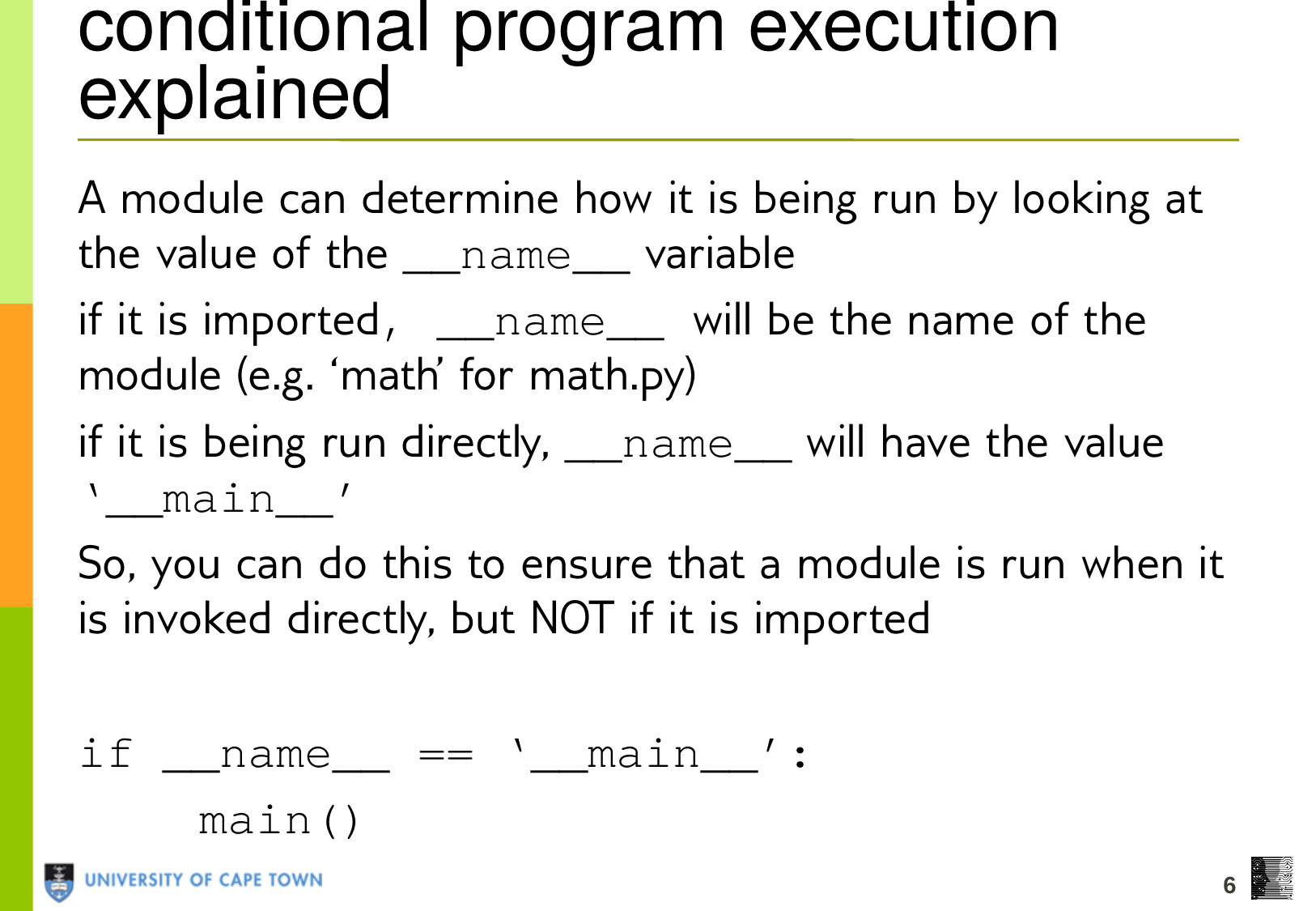

# conditional program execution explained
A module can determine how it is being run by looking at the value of the __name__ variable
if it is imported, __name__ will be the name of the module (e.g. ‘math’ for math.py)
if it is being run directly, __name__ will have the value ‘__main__’
So, you can do this to ensure that a module is run when it is invoked directly, but NOT if it is imported

if __name__ == ‘__main__’:
	main()
6